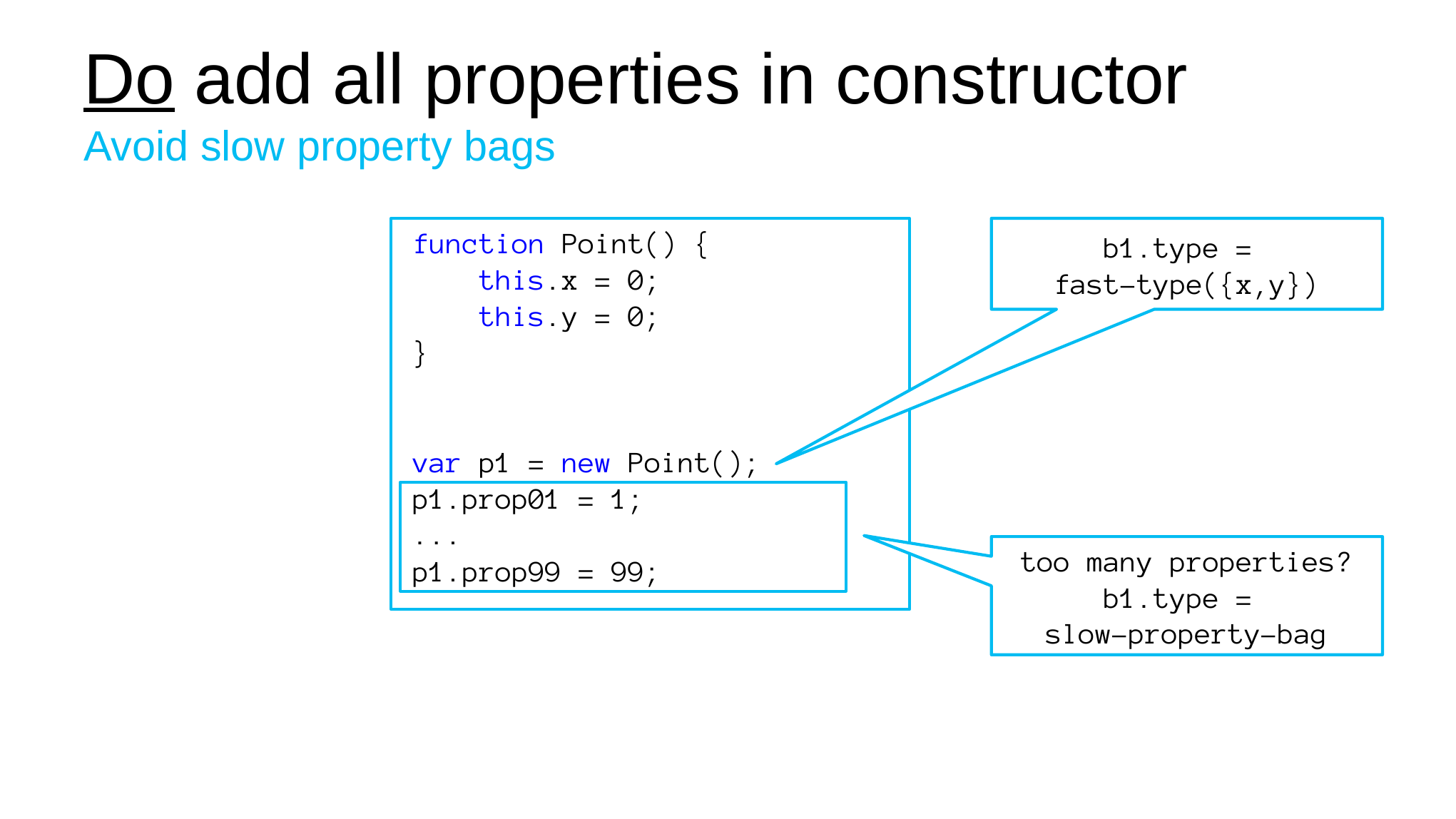

# Do add all properties in constructor Avoid slow property bags
function Point() {
    this.x = 0;
    this.y = 0;
}

var p1 = new Point();
p1.prop01 = 1;
...
p1.prop99 = 99;
b1.type =
fast-type({x,y})

too many properties?
b1.type =
slow-property-bag